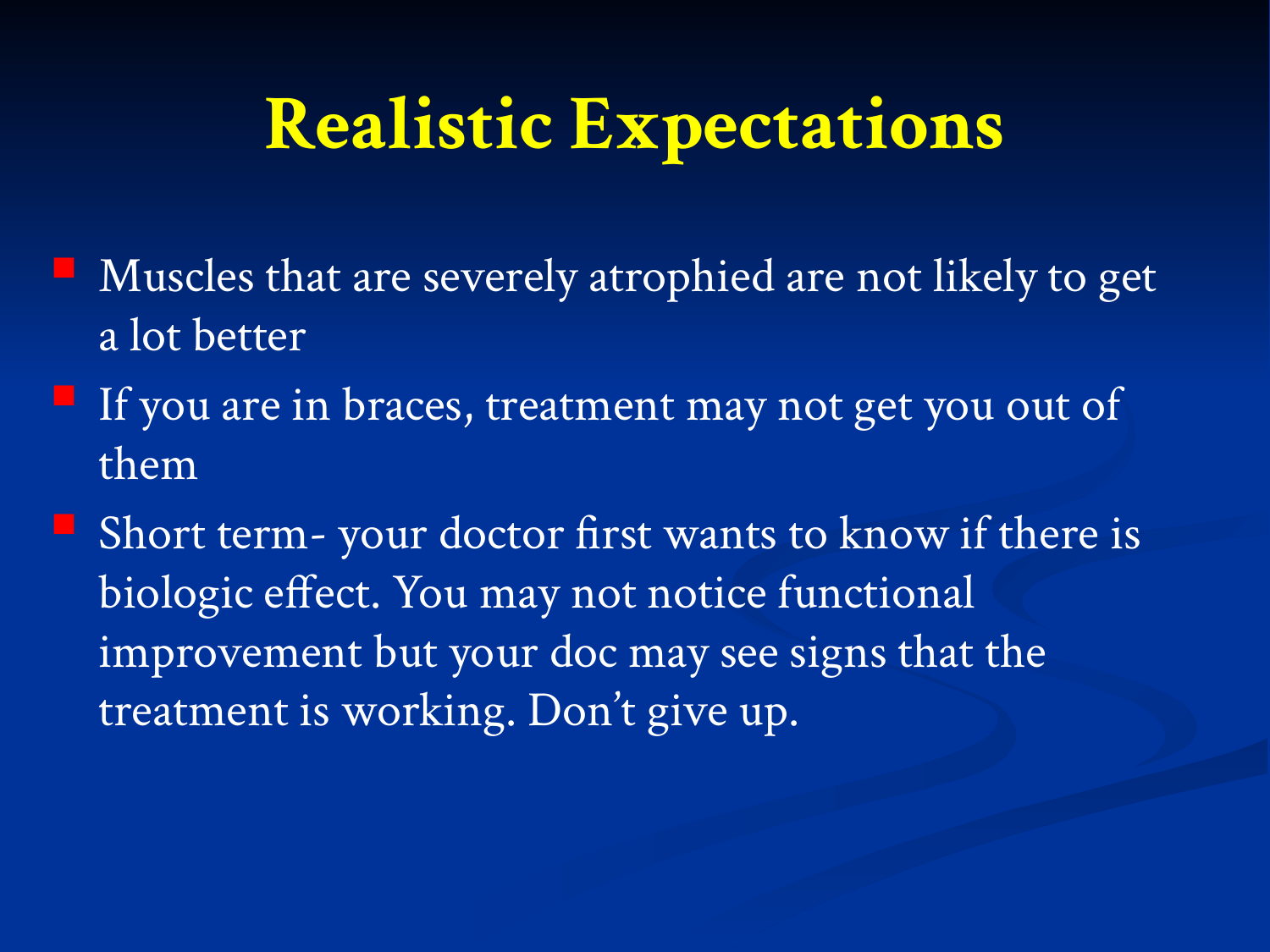

# Realistic Expectations
Muscles that are severely atrophied are not likely to get a lot better
If you are in braces, treatment may not get you out of them
Short term- your doctor first wants to know if there is biologic effect. You may not notice functional improvement but your doc may see signs that the treatment is working. Don’t give up.